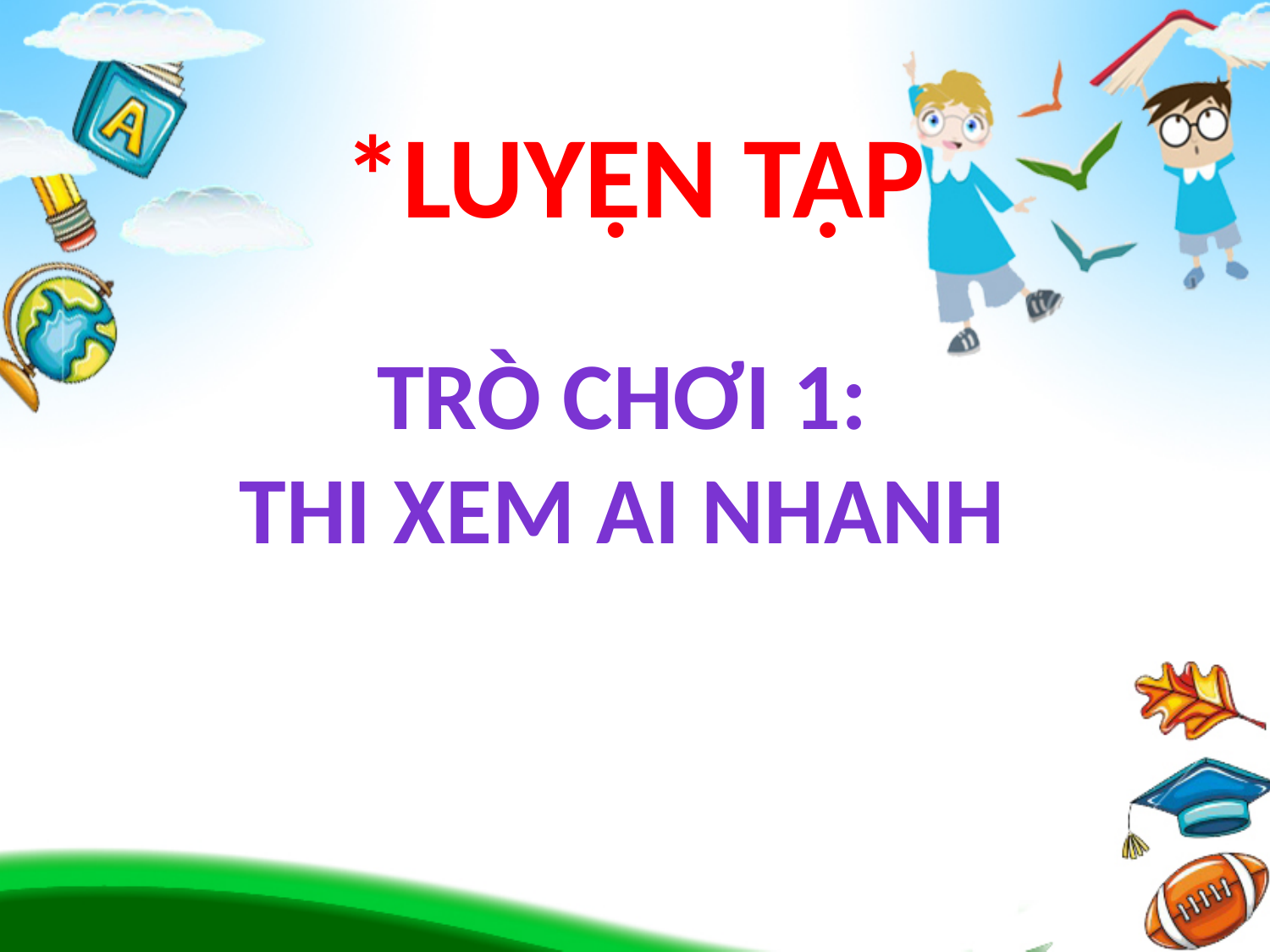

*Luyện tập

Trò chơi 1:
Thi xem ai nhanh